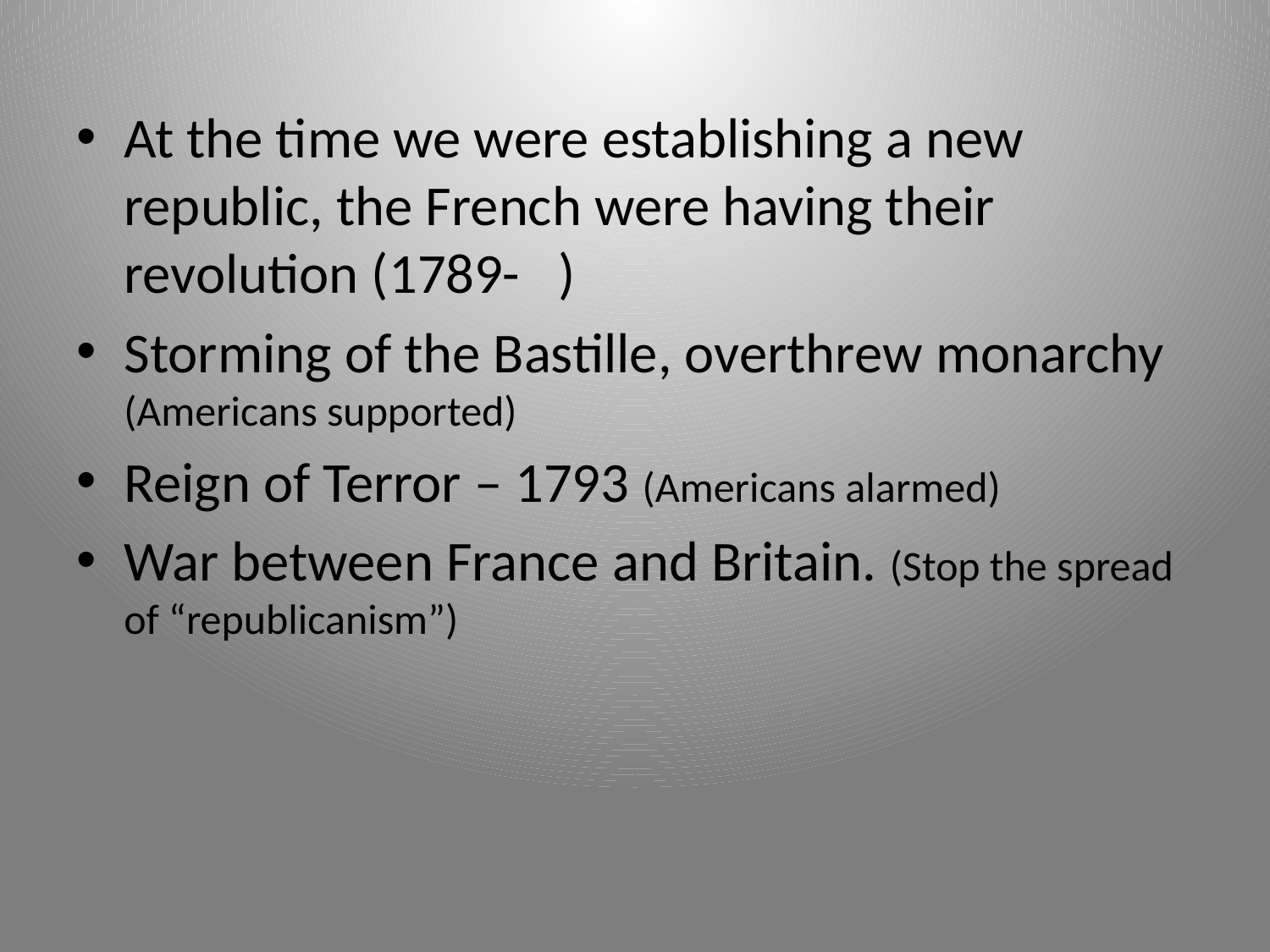

At the time we were establishing a new republic, the French were having their revolution (1789-   )
Storming of the Bastille, overthrew monarchy (Americans supported)
Reign of Terror – 1793 (Americans alarmed)
War between France and Britain. (Stop the spread of “republicanism”)